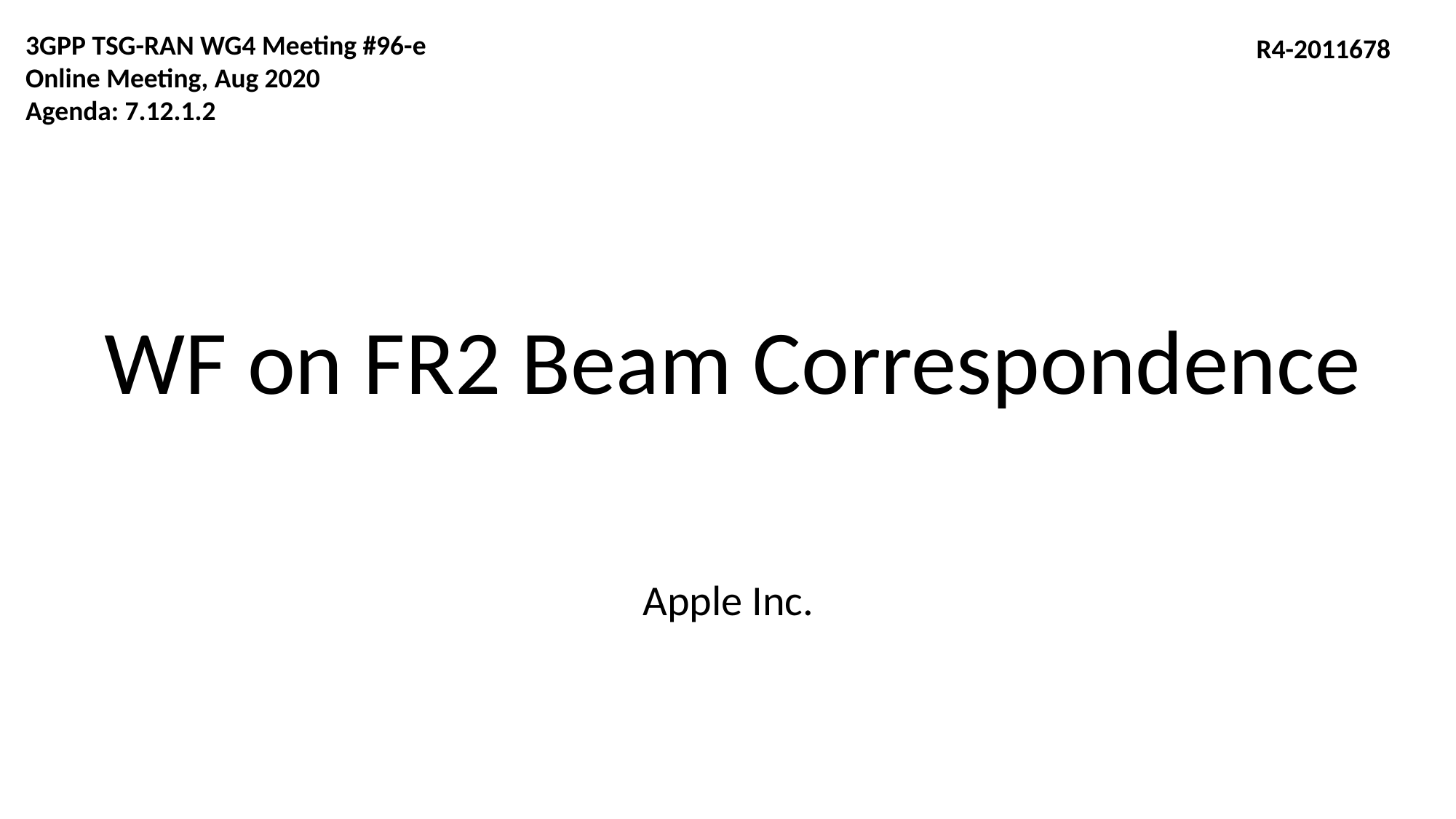

3GPP TSG-RAN WG4 Meeting #96-e
Online Meeting, Aug 2020
Agenda: 7.12.1.2
R4-2011678
# WF on FR2 Beam Correspondence
Apple Inc.